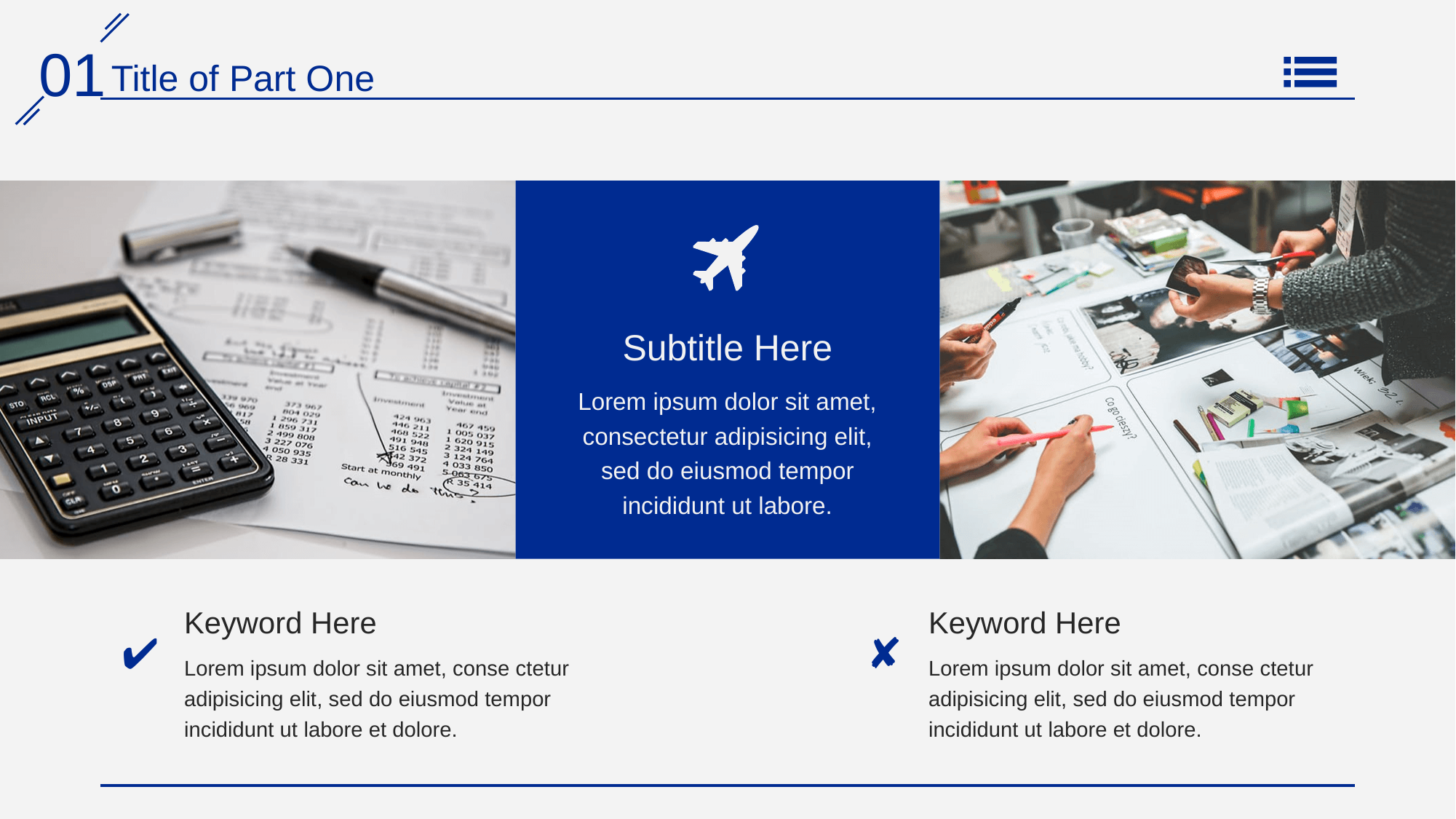

Subtitle Here
Lorem ipsum dolor sit amet, consectetur adipisicing elit, sed do eiusmod tempor incididunt ut labore.
Keyword Here
Keyword Here
✔
✘
Lorem ipsum dolor sit amet, conse ctetur adipisicing elit, sed do eiusmod tempor incididunt ut labore et dolore.
Lorem ipsum dolor sit amet, conse ctetur adipisicing elit, sed do eiusmod tempor incididunt ut labore et dolore.